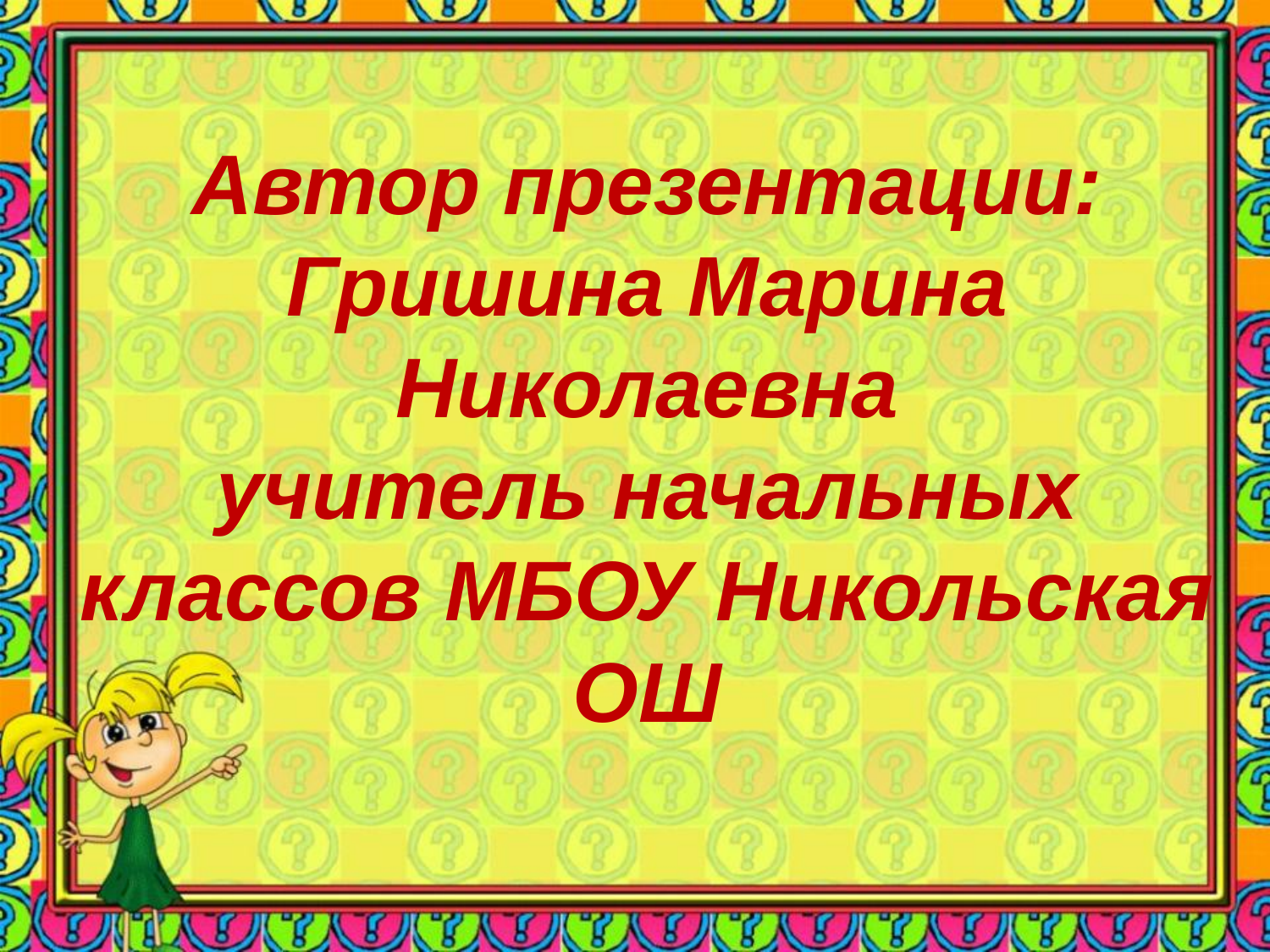

# Автор презентации: Гришина Марина Николаевна учитель начальных классов МБОУ Никольская ОШ